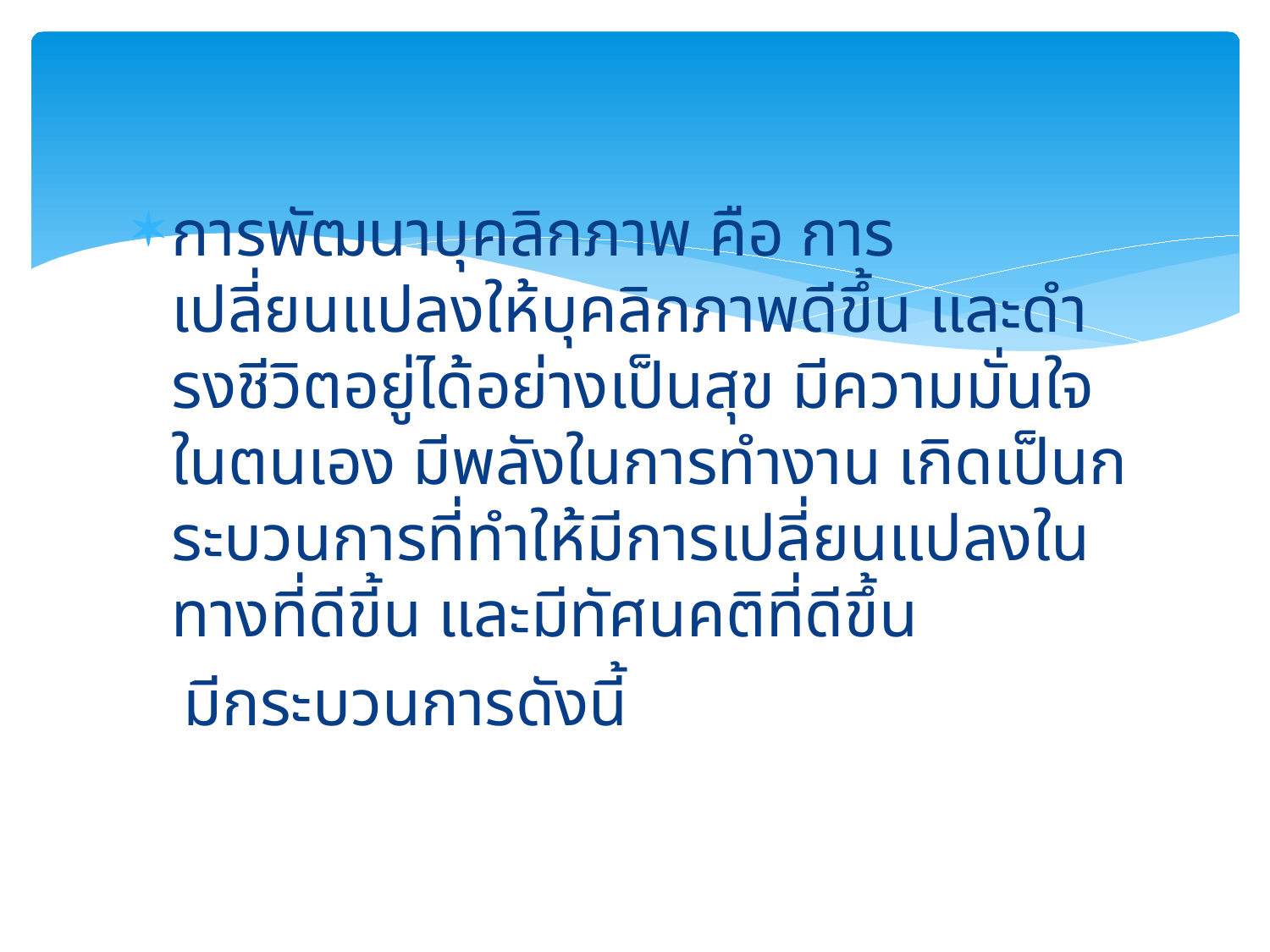

การพัฒนาบุคลิกภาพ คือ การเปลี่ยนแปลงให้บุคลิกภาพดีขึ้น และดํารงชีวิตอยู่ได้อย่างเป็นสุข มีความมั่นใจในตนเอง มีพลังในการทํางาน เกิดเป็นกระบวนการที่ทําให้มีการเปลี่ยนแปลงในทางที่ดีขี้น และมีทัศนคติที่ดีขึ้น
   มีกระบวนการดังนี้